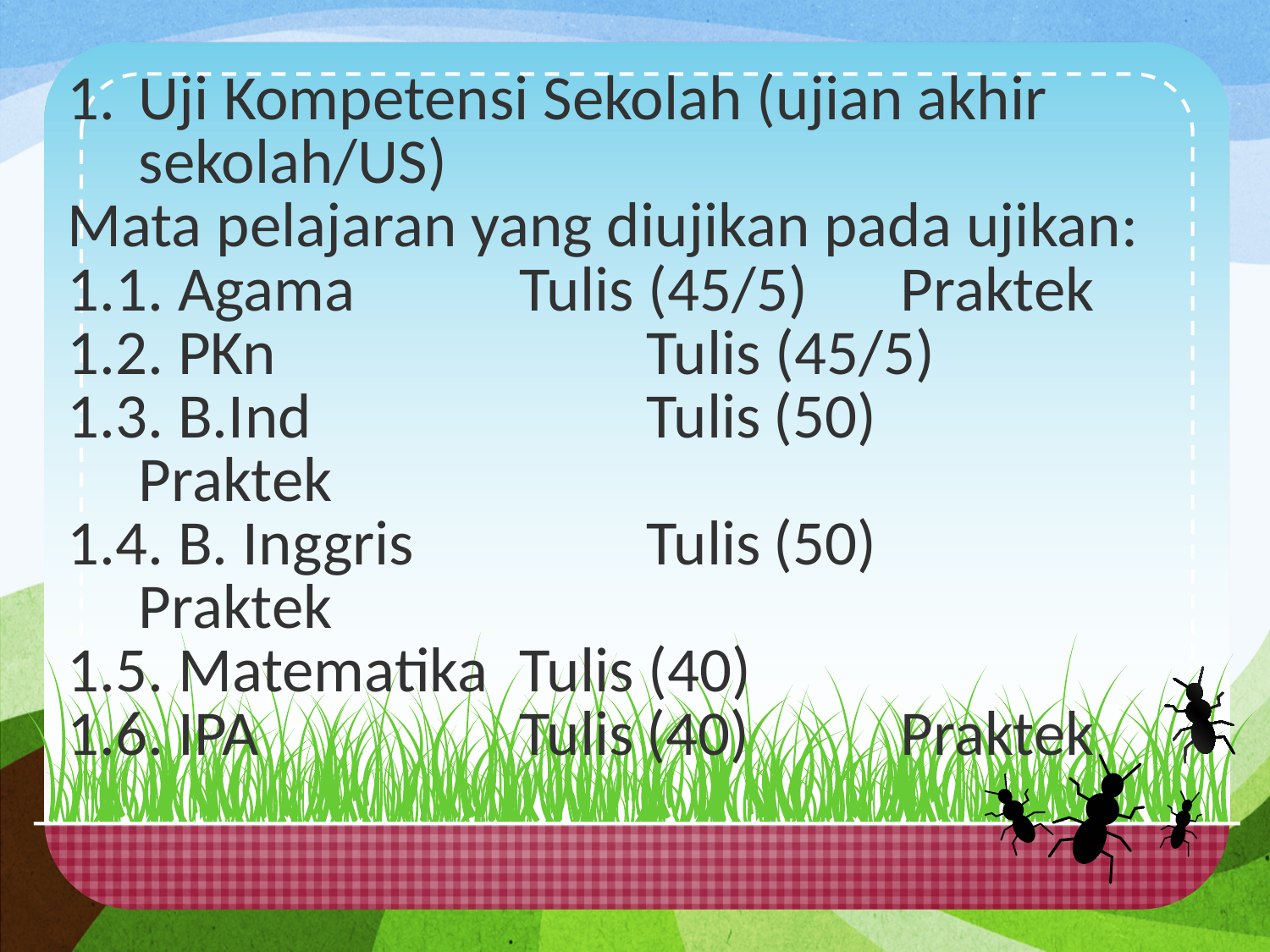

Uji Kompetensi Sekolah (ujian akhir sekolah/US)
Mata pelajaran yang diujikan pada ujikan:
1.1. Agama		Tulis (45/5)	Praktek
1.2. PKn			Tulis (45/5)
1.3. B.Ind			Tulis	(50)		Praktek
1.4. B. Inggris		Tulis	(50)		Praktek
1.5. Matematika	Tulis (40)
1.6. IPA			Tulis	(40)		Praktek